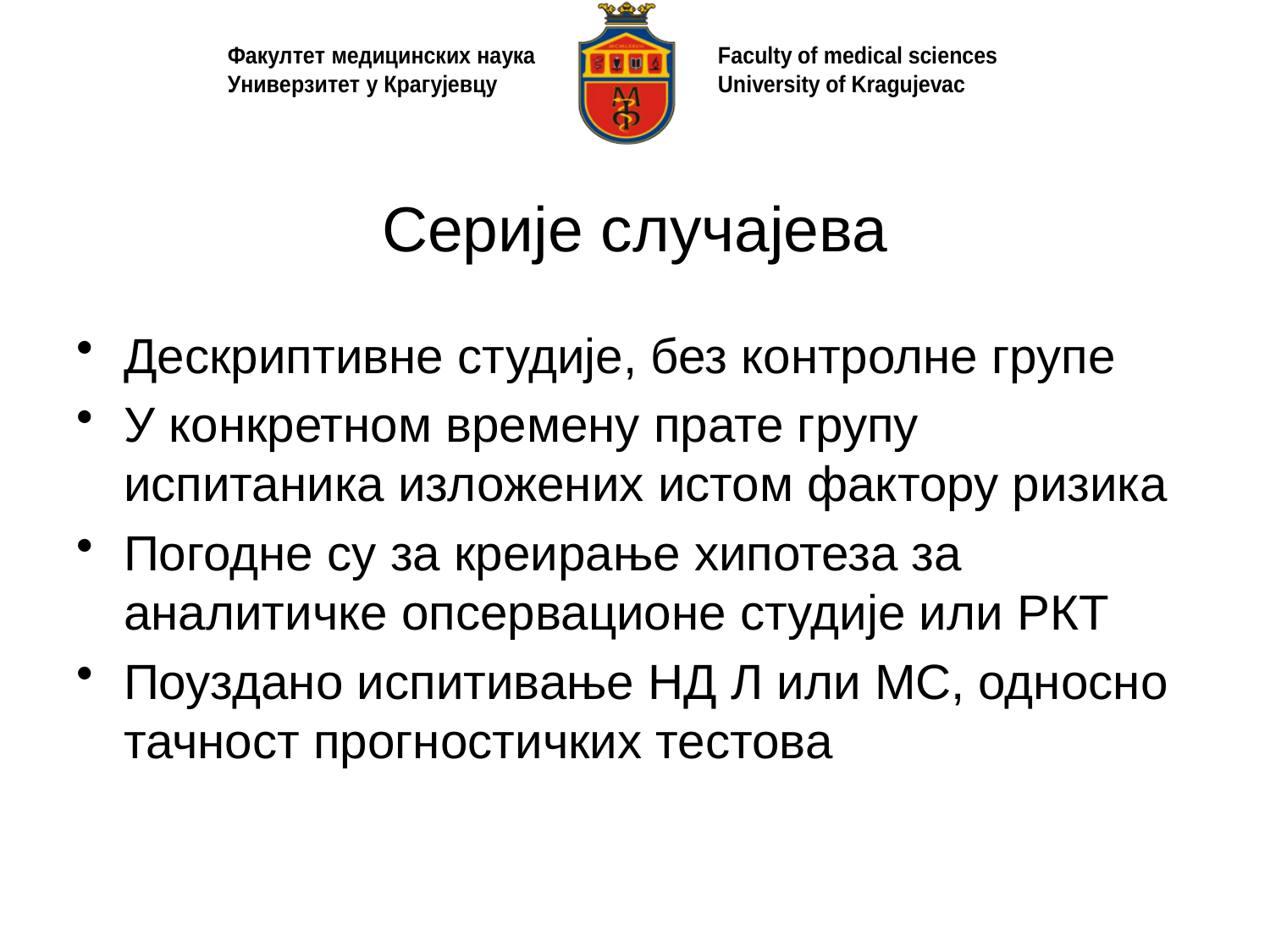

# Серије случајева
Дескриптивне студије, без контролне групе
У конкретном времену прате групу испитаника изложених истом фактору ризика
Погодне су за креирање хипотеза за аналитичке опсервационе студије или РКТ
Поуздано испитивање НД Л или МС, односно тачност прогностичких тестова